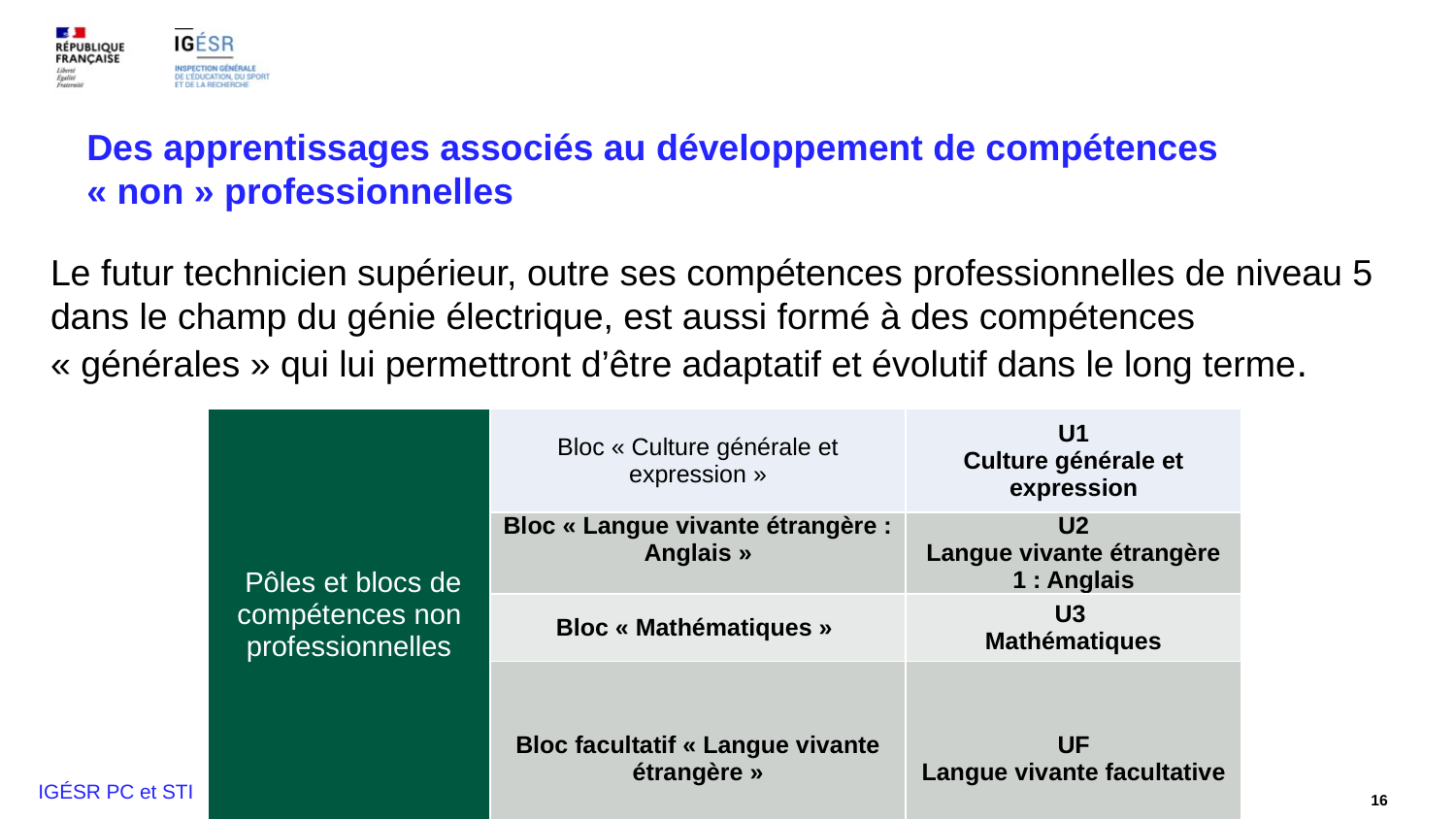

Des apprentissages associés au développement de compétences « non » professionnelles
Le futur technicien supérieur, outre ses compétences professionnelles de niveau 5 dans le champ du génie électrique, est aussi formé à des compétences « générales » qui lui permettront d’être adaptatif et évolutif dans le long terme.
| Pôles et blocs de compétences non professionnelles | Bloc « Culture générale et expression » | U1 Culture générale et expression |
| --- | --- | --- |
|  | Bloc « Langue vivante étrangère : Anglais » | U2 Langue vivante étrangère 1 : Anglais |
|  | Bloc « Mathématiques » | U3  Mathématiques |
|  | Bloc facultatif « Langue vivante étrangère » | UF Langue vivante facultative |
16